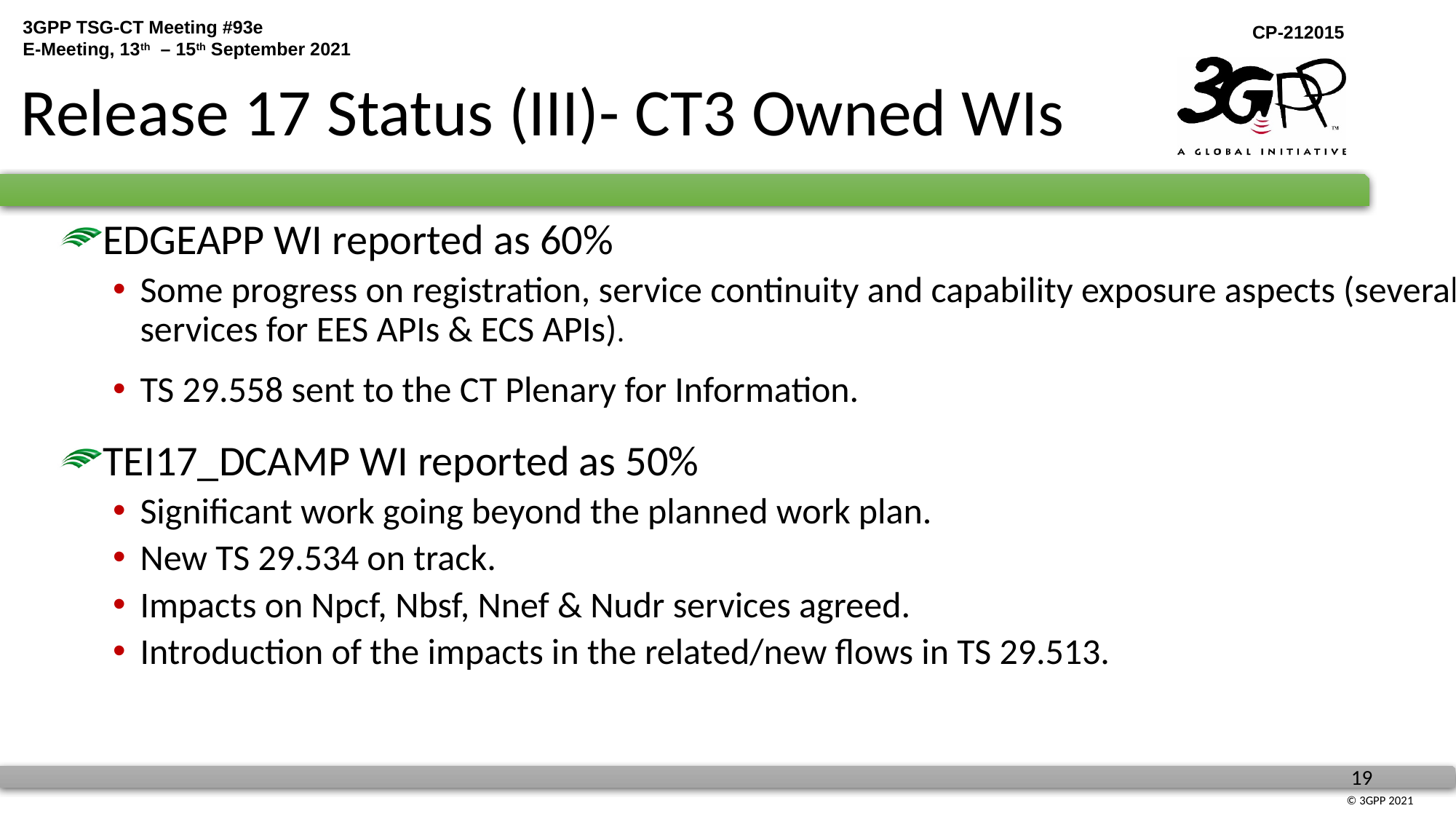

# Release 17 Status (III)- CT3 Owned WIs
EDGEAPP WI reported as 60%
Some progress on registration, service continuity and capability exposure aspects (several services for EES APIs & ECS APIs).
TS 29.558 sent to the CT Plenary for Information.
TEI17_DCAMP WI reported as 50%
Significant work going beyond the planned work plan.
New TS 29.534 on track.
Impacts on Npcf, Nbsf, Nnef & Nudr services agreed.
Introduction of the impacts in the related/new flows in TS 29.513.